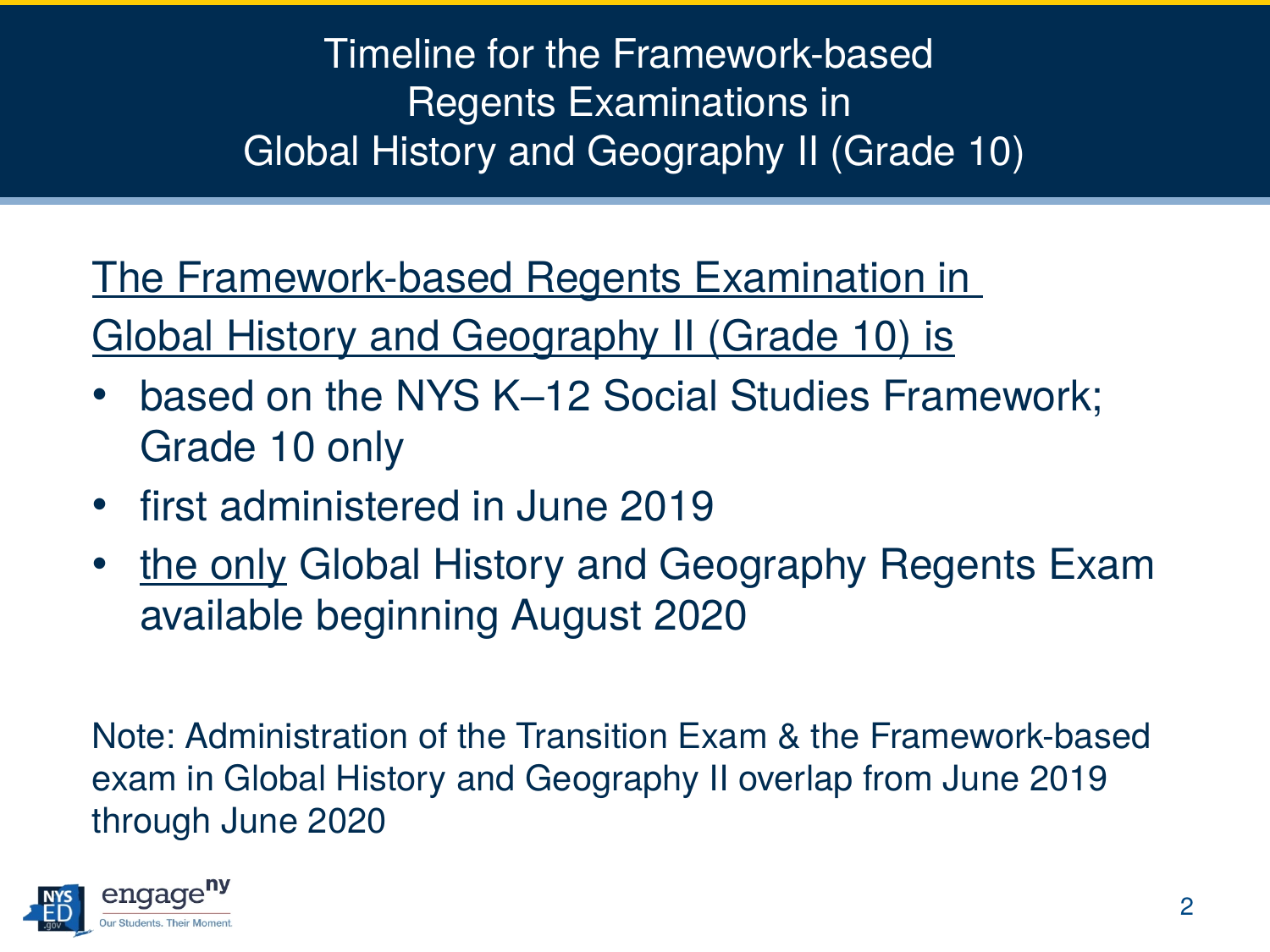

# Timeline for the Framework-based Regents Examinations in Global History and Geography II (Grade 10)
The Framework-based Regents Examination in
Global History and Geography II (Grade 10) is
based on the NYS K–12 Social Studies Framework; Grade 10 only
first administered in June 2019
the only Global History and Geography Regents Exam available beginning August 2020

Note: Administration of the Transition Exam & the Framework-based exam in Global History and Geography II overlap from June 2019 through June 2020
2